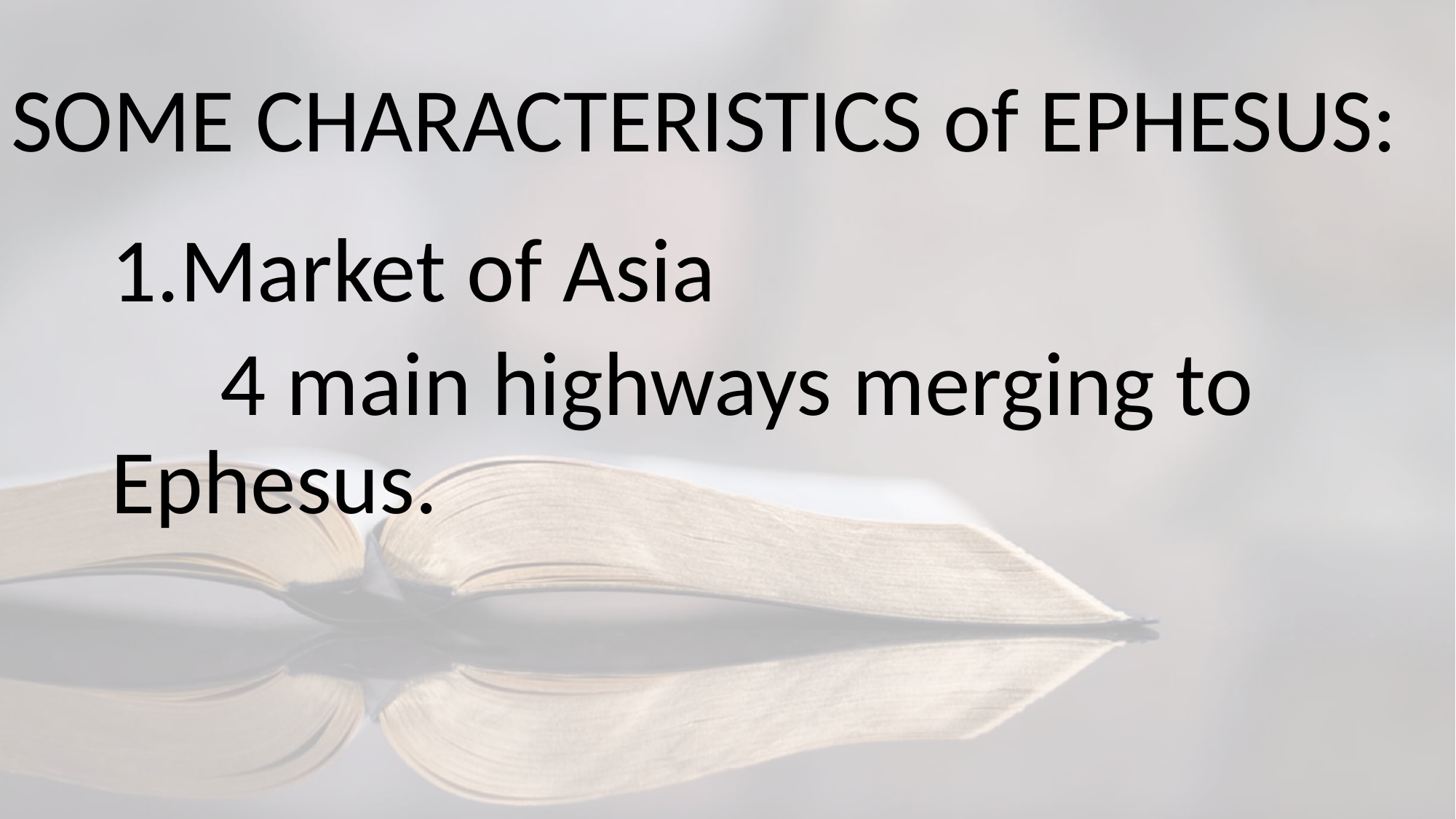

# SOME CHARACTERISTICS of EPHESUS:
Market of Asia
	4 main highways merging to Ephesus.